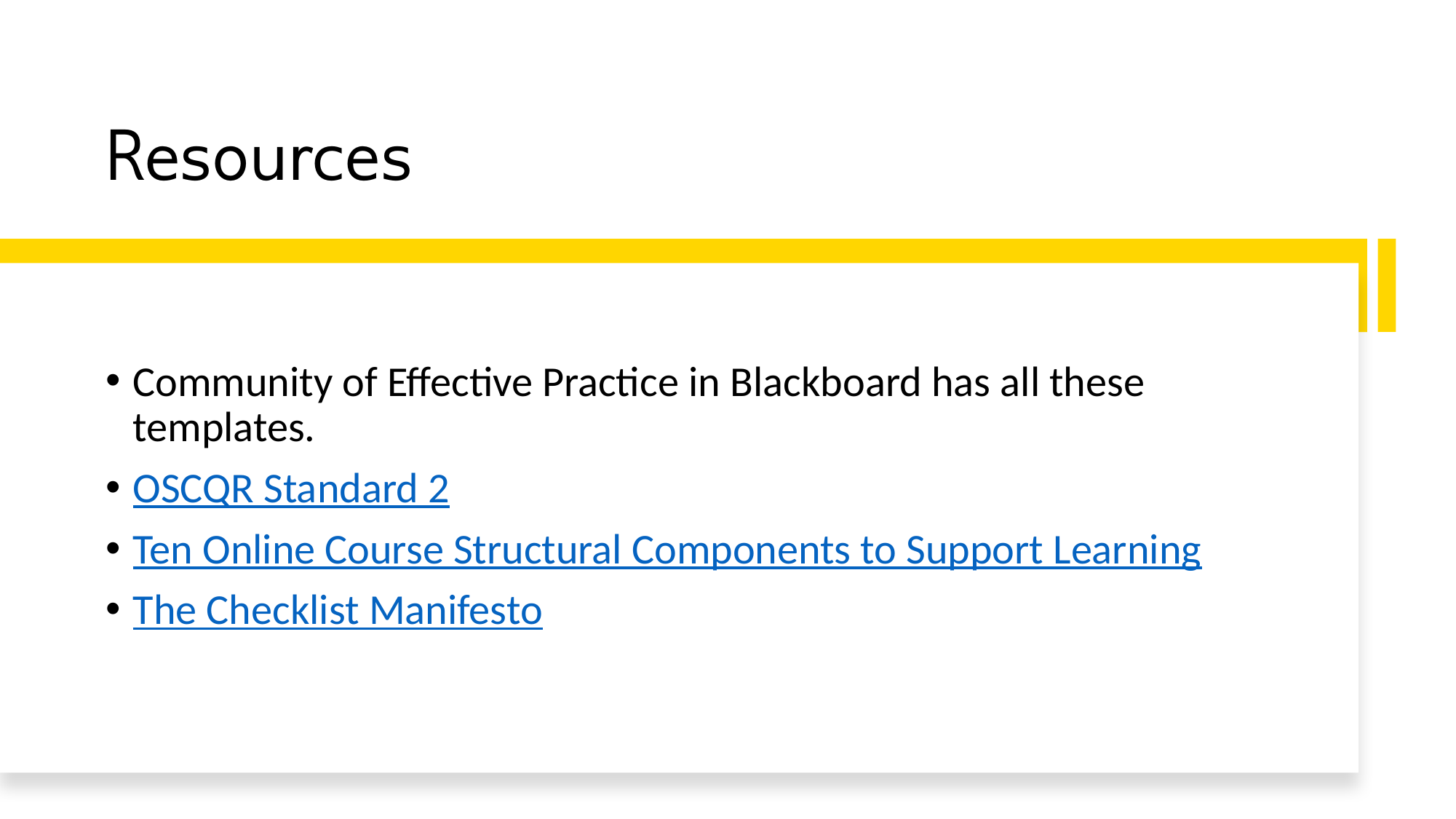

# Resources

Community of Effective Practice in Blackboard has all these templates.
OSCQR Standard 2
Ten Online Course Structural Components to Support Learning
The Checklist Manifesto